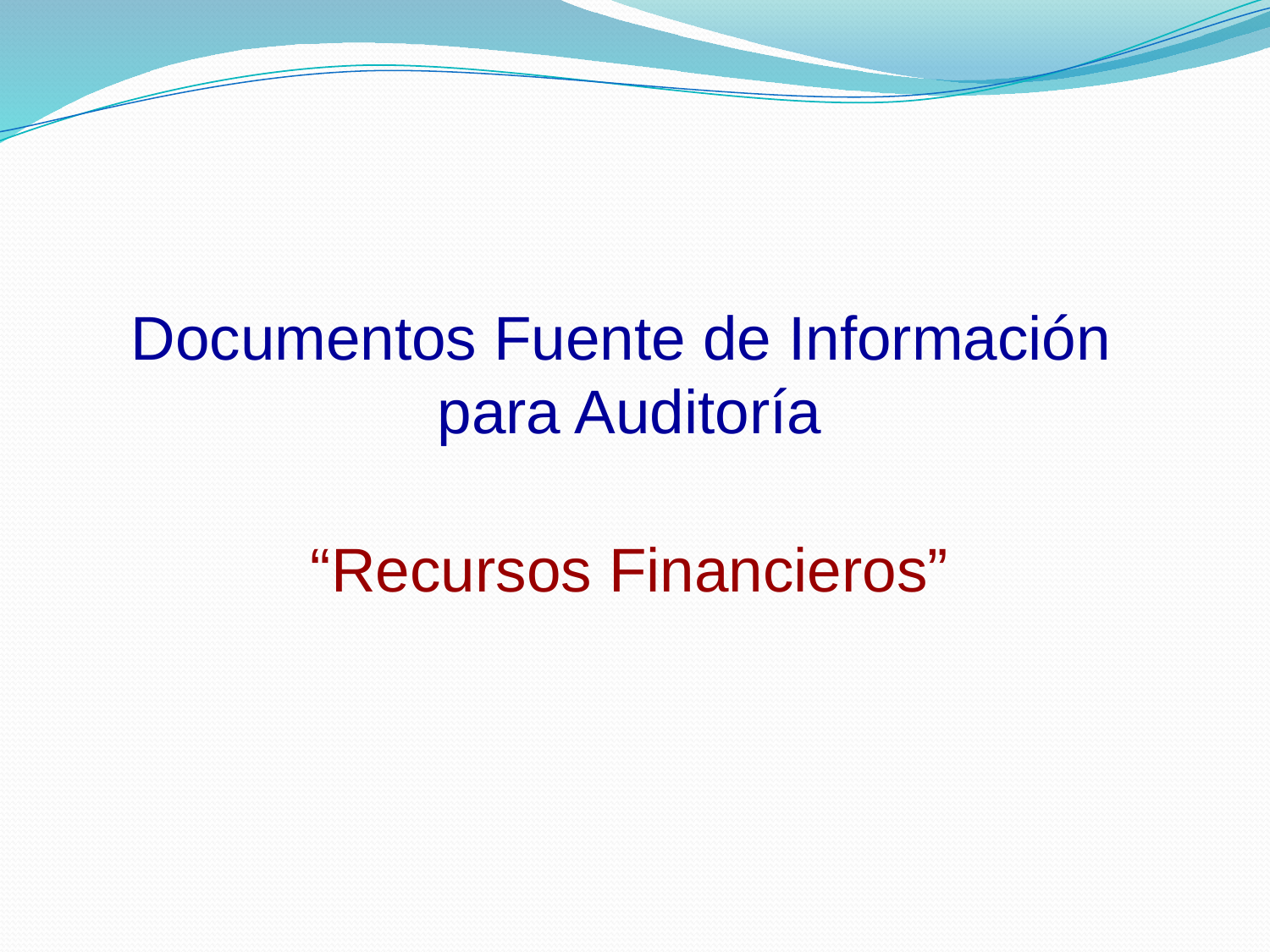

Documentos Fuente de Información
para Auditoría

“Recursos Financieros”